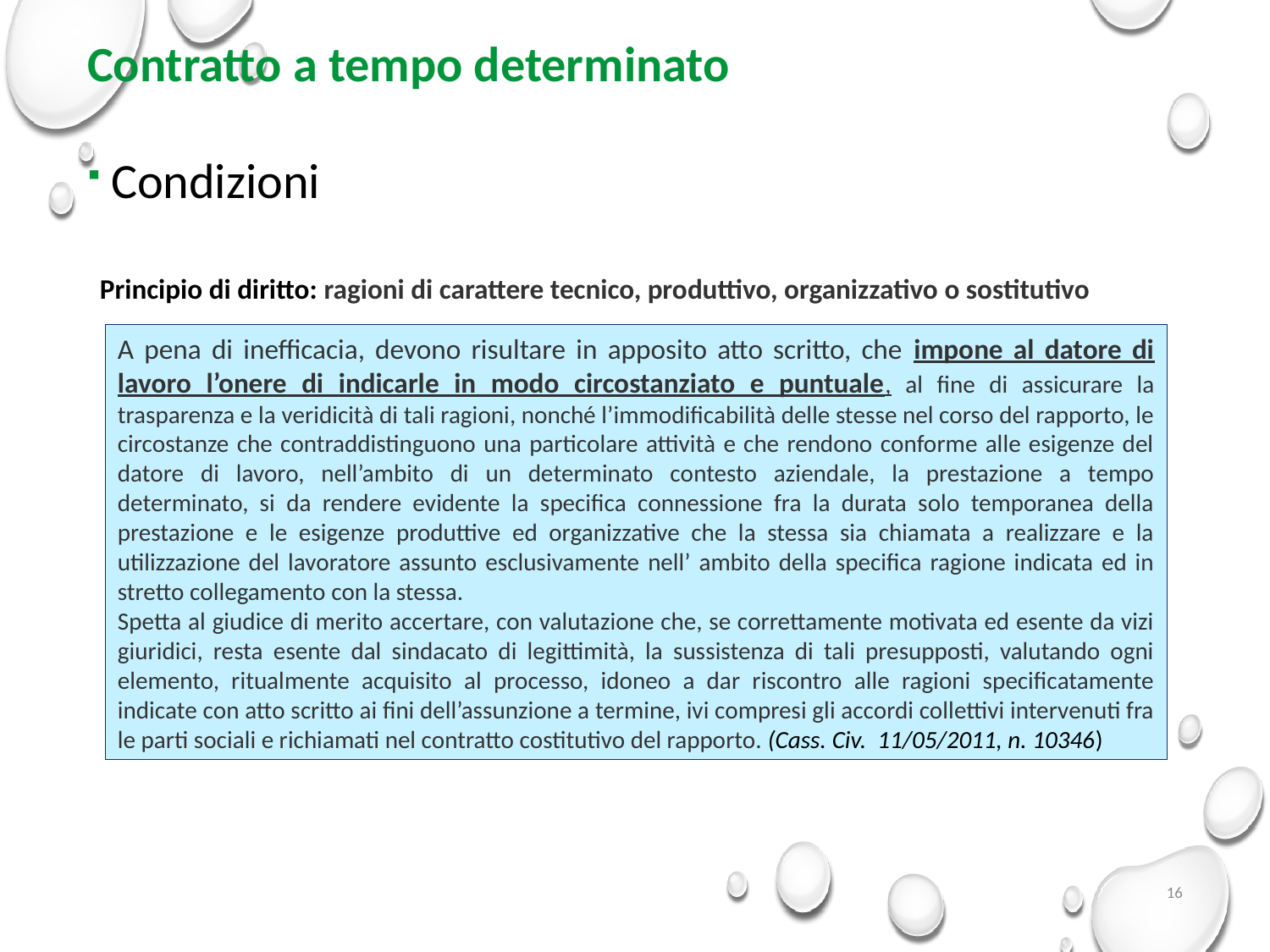

# Contratto a tempo determinato
Condizioni
Principio di diritto: ragioni di carattere tecnico, produttivo, organizzativo o sostitutivo

A pena di inefficacia, devono risultare in apposito atto scritto, che impone al datore di lavoro l’onere di indicarle in modo circostanziato e puntuale, al fine di assicurare la trasparenza e la veridicità di tali ragioni, nonché l’immodificabilità delle stesse nel corso del rapporto, le circostanze che contraddistinguono una particolare attività e che rendono conforme alle esigenze del datore di lavoro, nell’ambito di un determinato contesto aziendale, la prestazione a tempo determinato, si da rendere evidente la specifica connessione fra la durata solo temporanea della prestazione e le esigenze produttive ed organizzative che la stessa sia chiamata a realizzare e la utilizzazione del lavoratore assunto esclusivamente nell’ ambito della specifica ragione indicata ed in stretto collegamento con la stessa.
Spetta al giudice di merito accertare, con valutazione che, se correttamente motivata ed esente da vizi giuridici, resta esente dal sindacato di legittimità, la sussistenza di tali presupposti, valutando ogni elemento, ritualmente acquisito al processo, idoneo a dar riscontro alle ragioni specificatamente indicate con atto scritto ai fini dell’assunzione a termine, ivi compresi gli accordi collettivi intervenuti fra le parti sociali e richiamati nel contratto costitutivo del rapporto. (Cass. Civ.  11/05/2011, n. 10346)
16